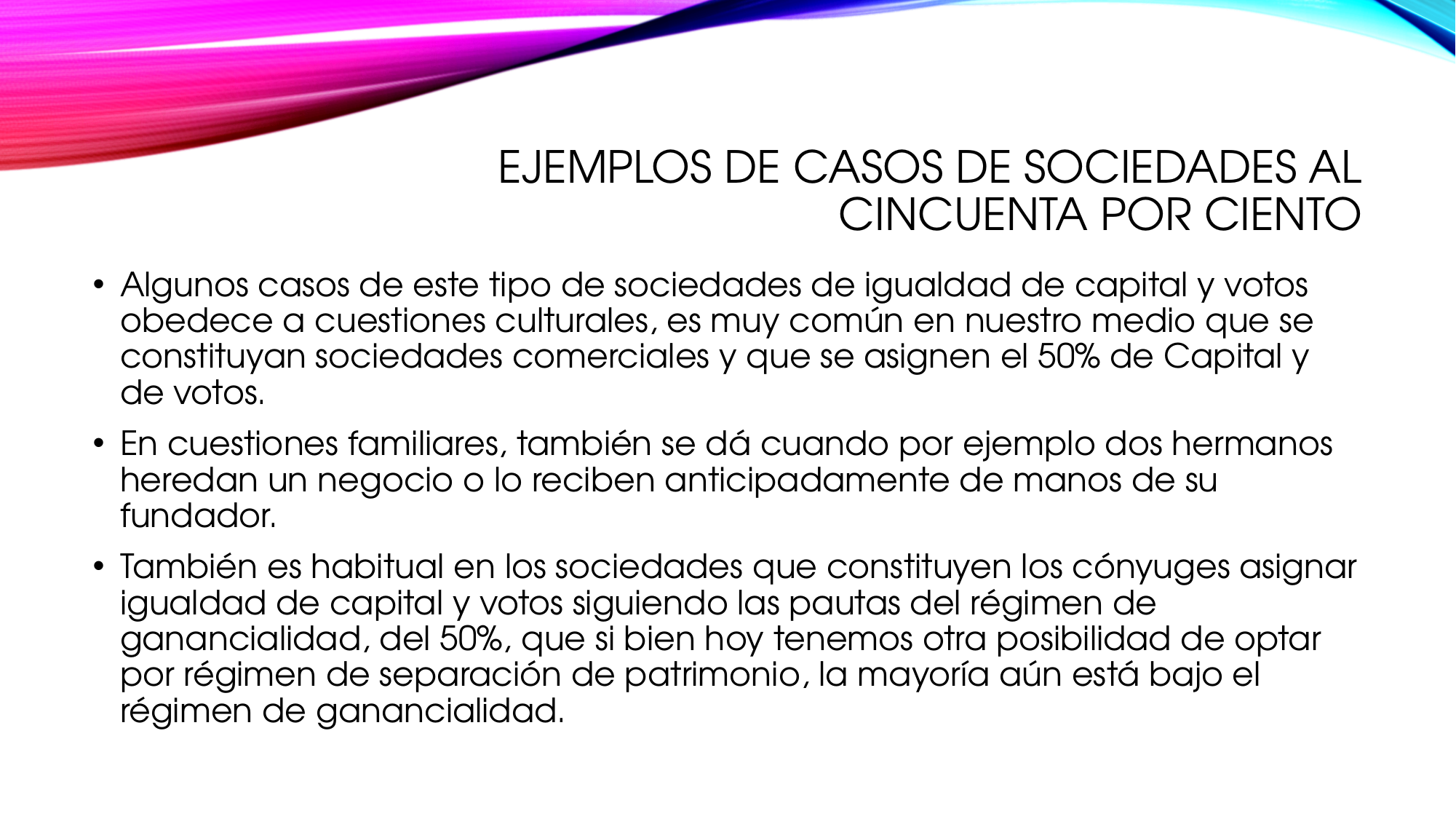

# ejemplos de casos de sociedades al cincuenta por ciento
Algunos casos de este tipo de sociedades de igualdad de capital y votos obedece a cuestiones culturales, es muy común en nuestro medio que se constituyan sociedades comerciales y que se asignen el 50% de Capital y de votos.
En cuestiones familiares, también se dá cuando por ejemplo dos hermanos heredan un negocio o lo reciben anticipadamente de manos de su fundador.
También es habitual en los sociedades que constituyen los cónyuges asignar igualdad de capital y votos siguiendo las pautas del régimen de ganancialidad, del 50%, que si bien hoy tenemos otra posibilidad de optar por régimen de separación de patrimonio, la mayoría aún está bajo el régimen de ganancialidad.